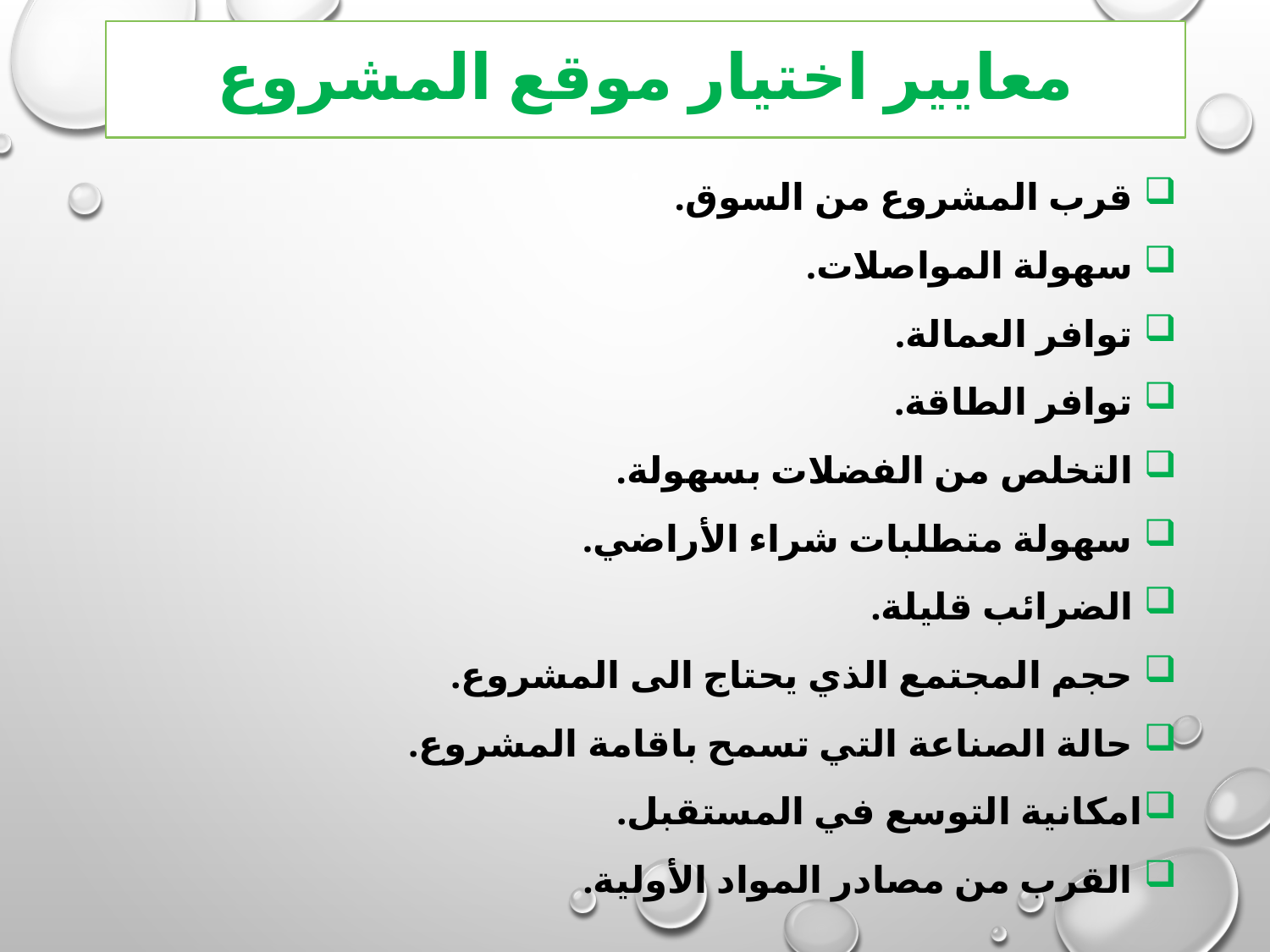

# معايير اختيار موقع المشروع
 قرب المشروع من السوق.
 سهولة المواصلات.
 توافر العمالة.
 توافر الطاقة.
 التخلص من الفضلات بسهولة.
 سهولة متطلبات شراء الأراضي.
 الضرائب قليلة.
 حجم المجتمع الذي يحتاج الى المشروع.
 حالة الصناعة التي تسمح باقامة المشروع.
امكانية التوسع في المستقبل.
 القرب من مصادر المواد الأولية.